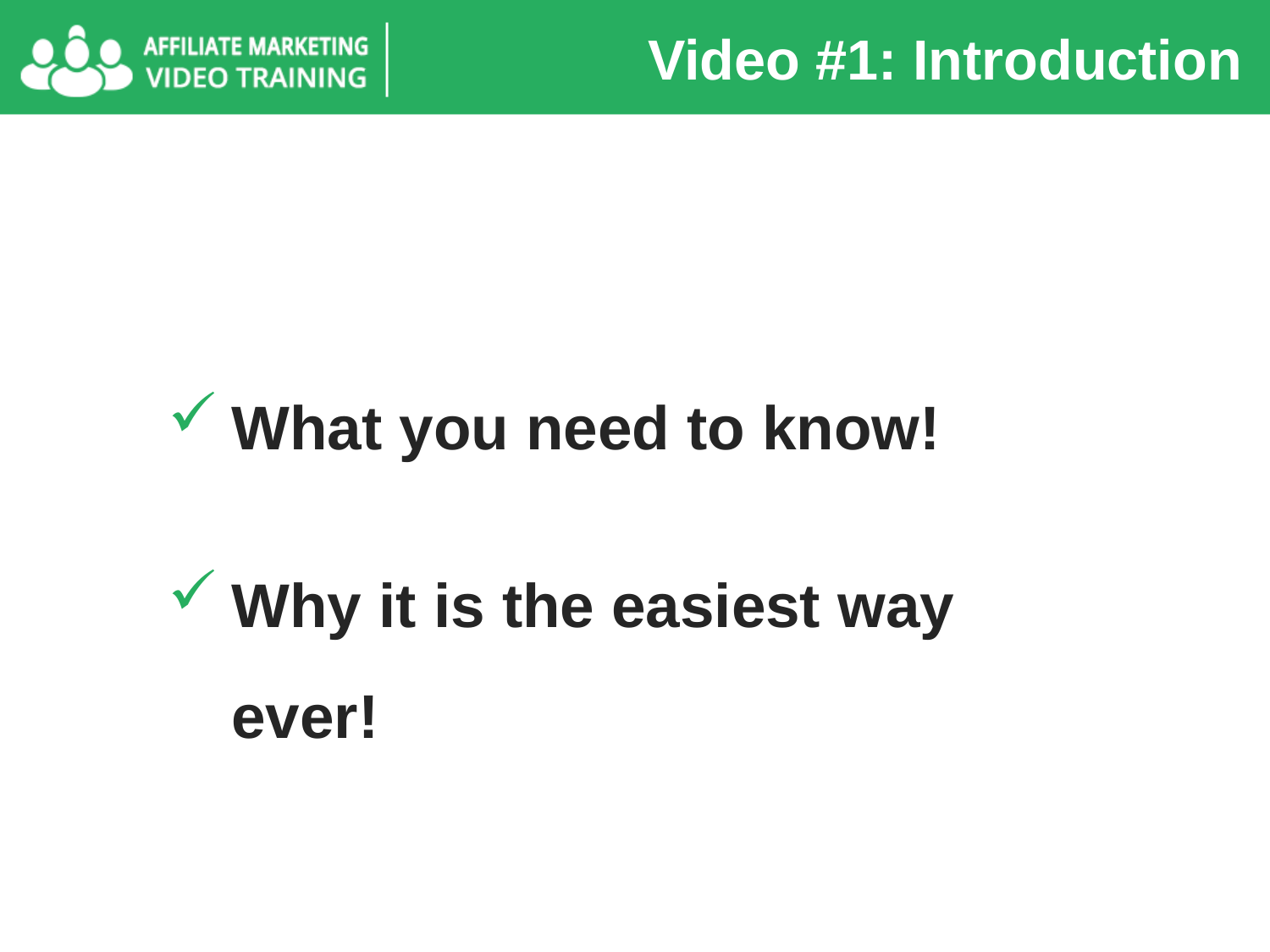

Video #1: Introduction
What you need to know!
Why it is the easiest way ever!